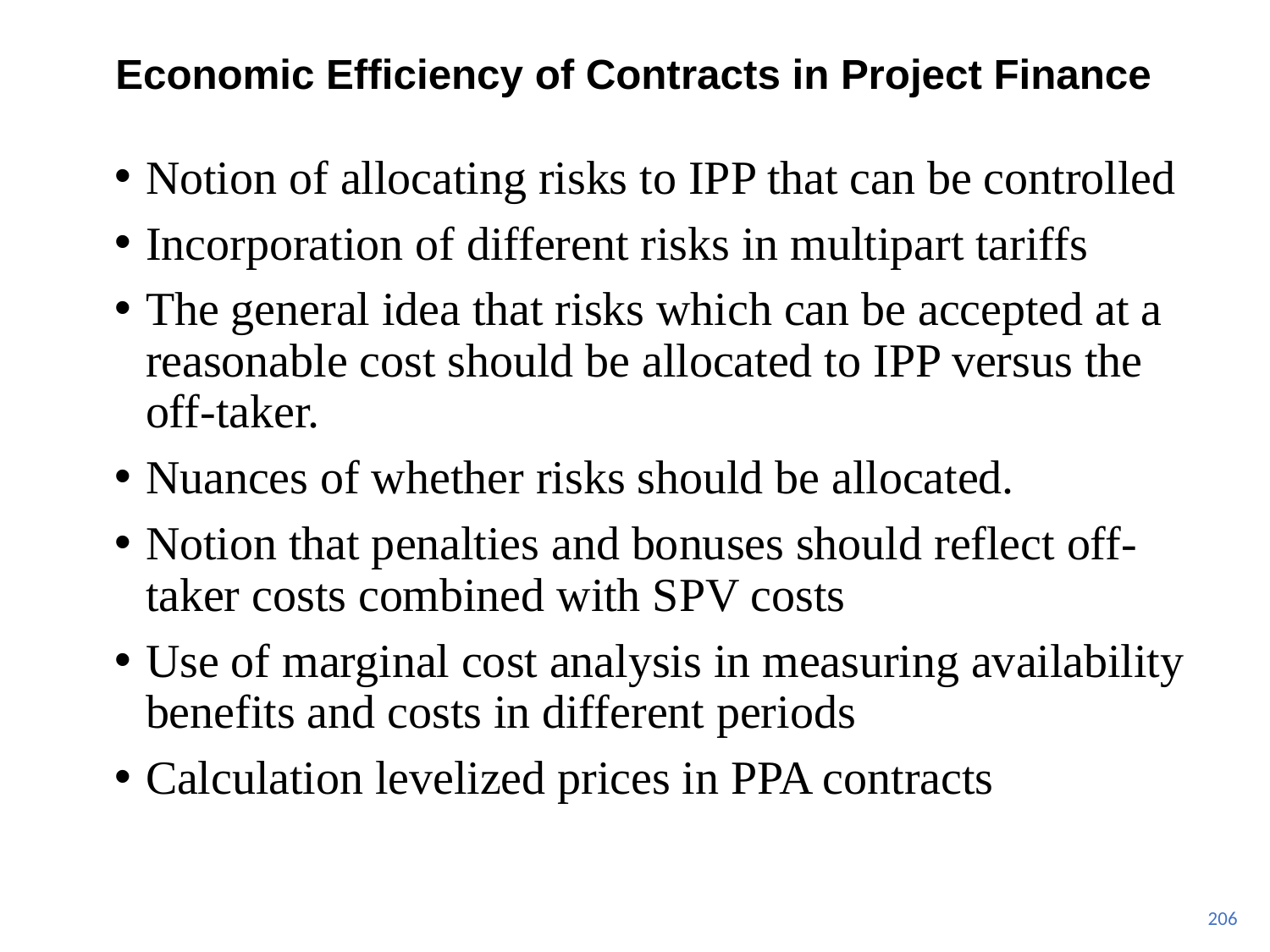

# Economic Efficiency of Contracts in Project Finance
Notion of allocating risks to IPP that can be controlled
Incorporation of different risks in multipart tariffs
The general idea that risks which can be accepted at a reasonable cost should be allocated to IPP versus the off-taker.
Nuances of whether risks should be allocated.
Notion that penalties and bonuses should reflect off-taker costs combined with SPV costs
Use of marginal cost analysis in measuring availability benefits and costs in different periods
Calculation levelized prices in PPA contracts

206